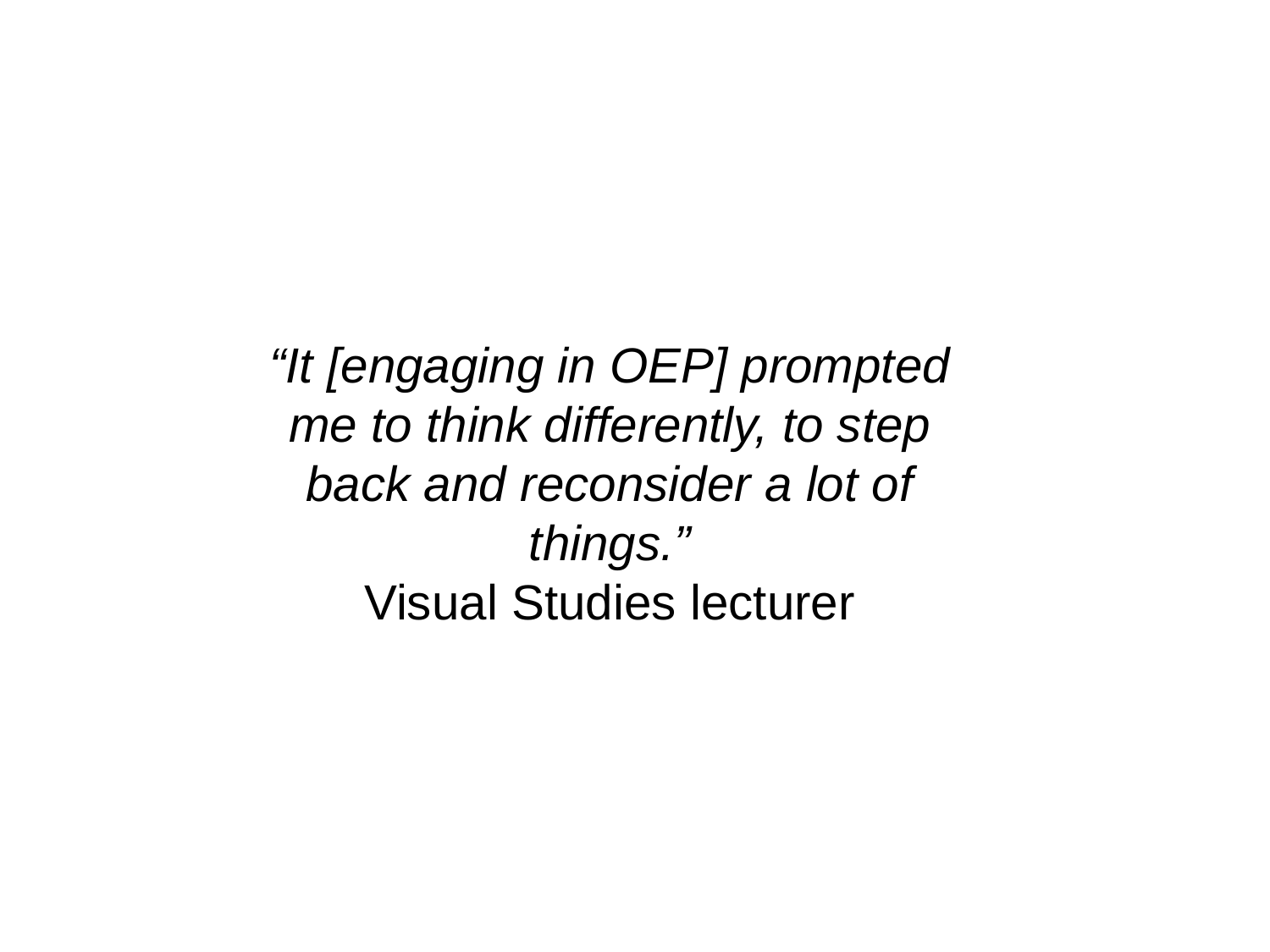

“It [engaging in OEP] prompted me to think differently, to step back and reconsider a lot of things.”
Visual Studies lecturer